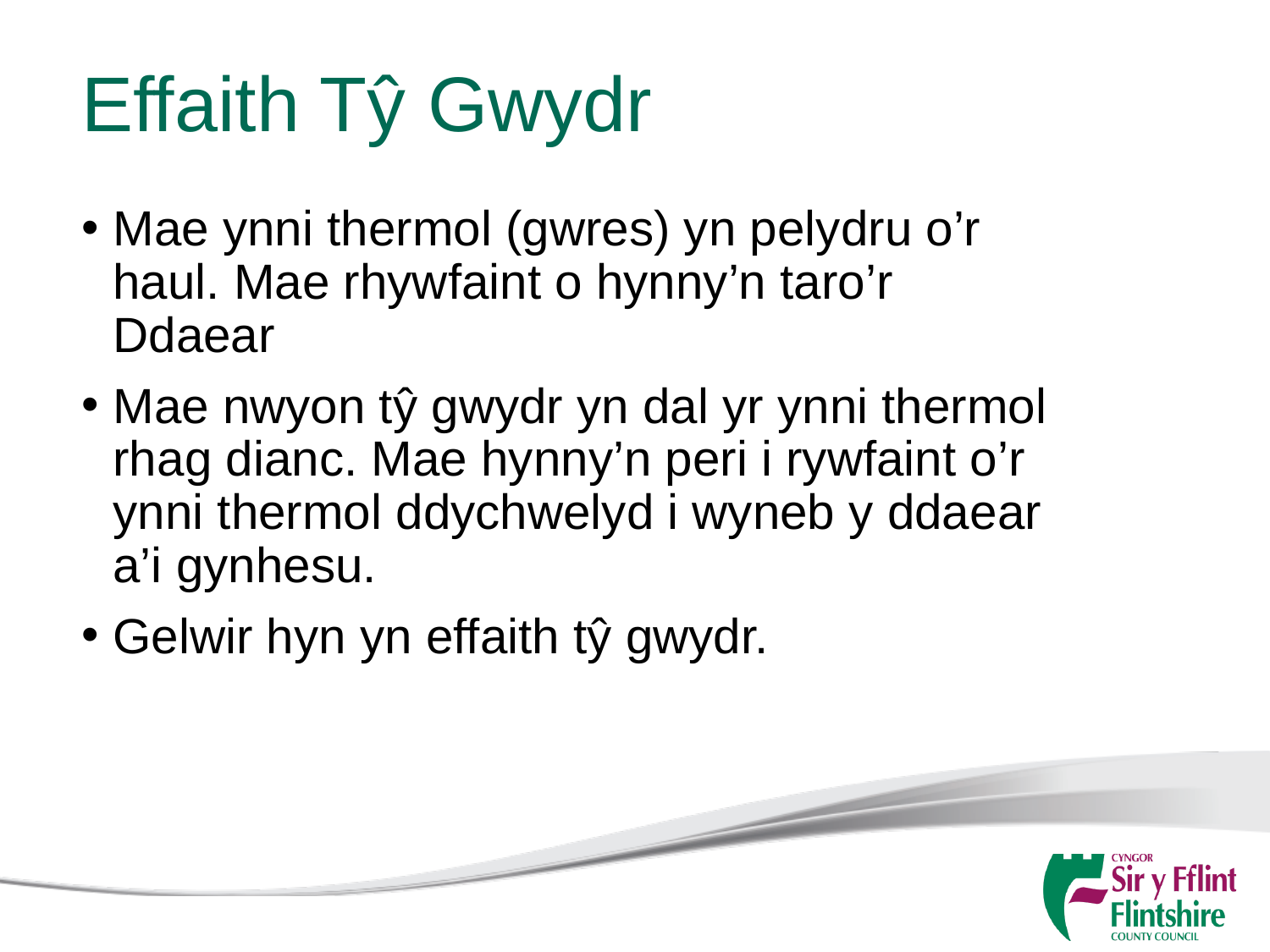

# Effaith Tŷ Gwydr
Mae ynni thermol (gwres) yn pelydru o’r haul. Mae rhywfaint o hynny’n taro’r Ddaear
Mae nwyon tŷ gwydr yn dal yr ynni thermol rhag dianc. Mae hynny’n peri i rywfaint o’r ynni thermol ddychwelyd i wyneb y ddaear a’i gynhesu.
Gelwir hyn yn effaith tŷ gwydr.